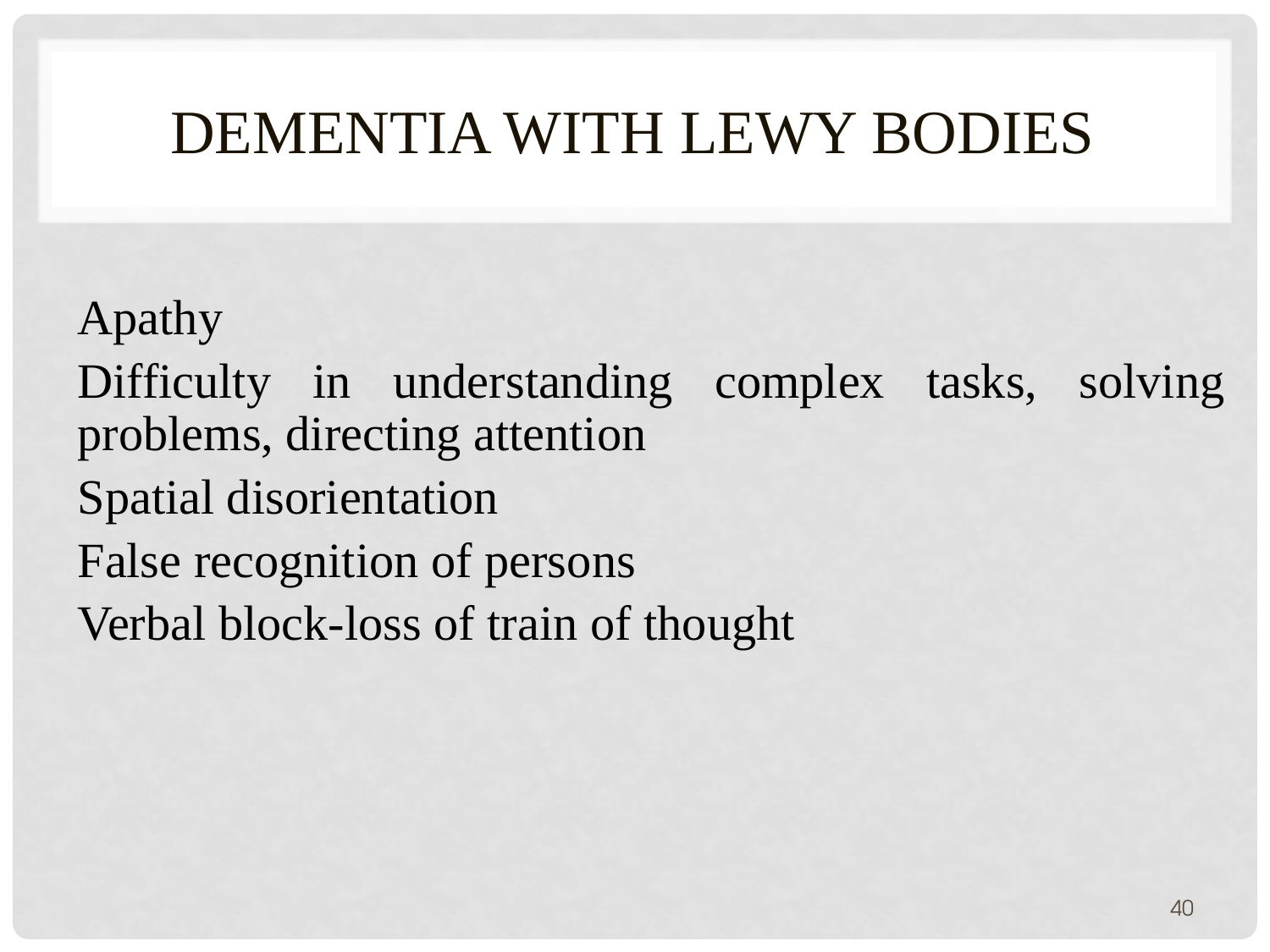

# Dementia with Lewy bodies
Apathy
Difficulty in understanding complex tasks, solving problems, directing attention
Spatial disorientation
False recognition of persons
Verbal block-loss of train of thought
40